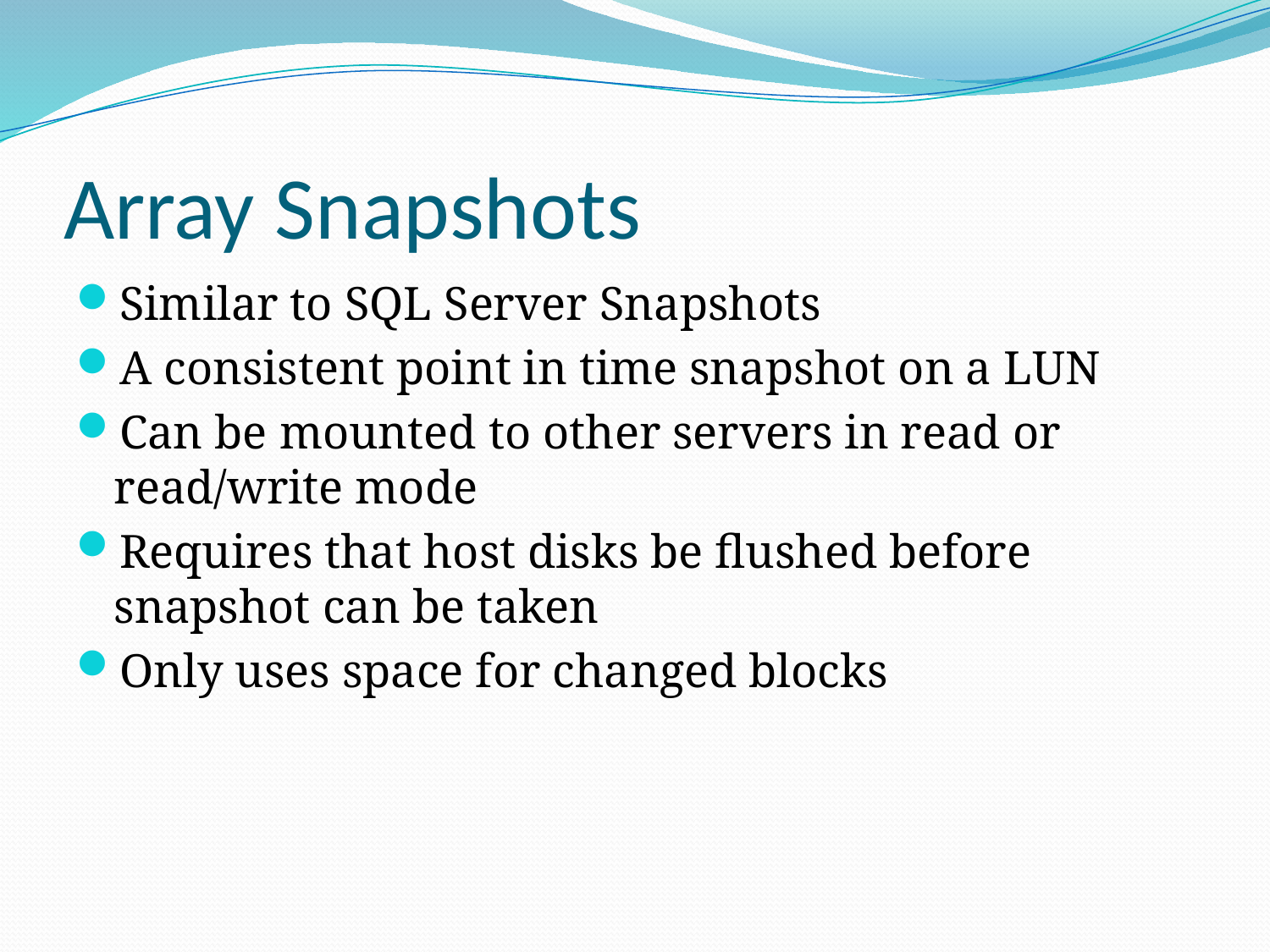

# Array Snapshots
Similar to SQL Server Snapshots
A consistent point in time snapshot on a LUN
Can be mounted to other servers in read or read/write mode
Requires that host disks be flushed before snapshot can be taken
Only uses space for changed blocks